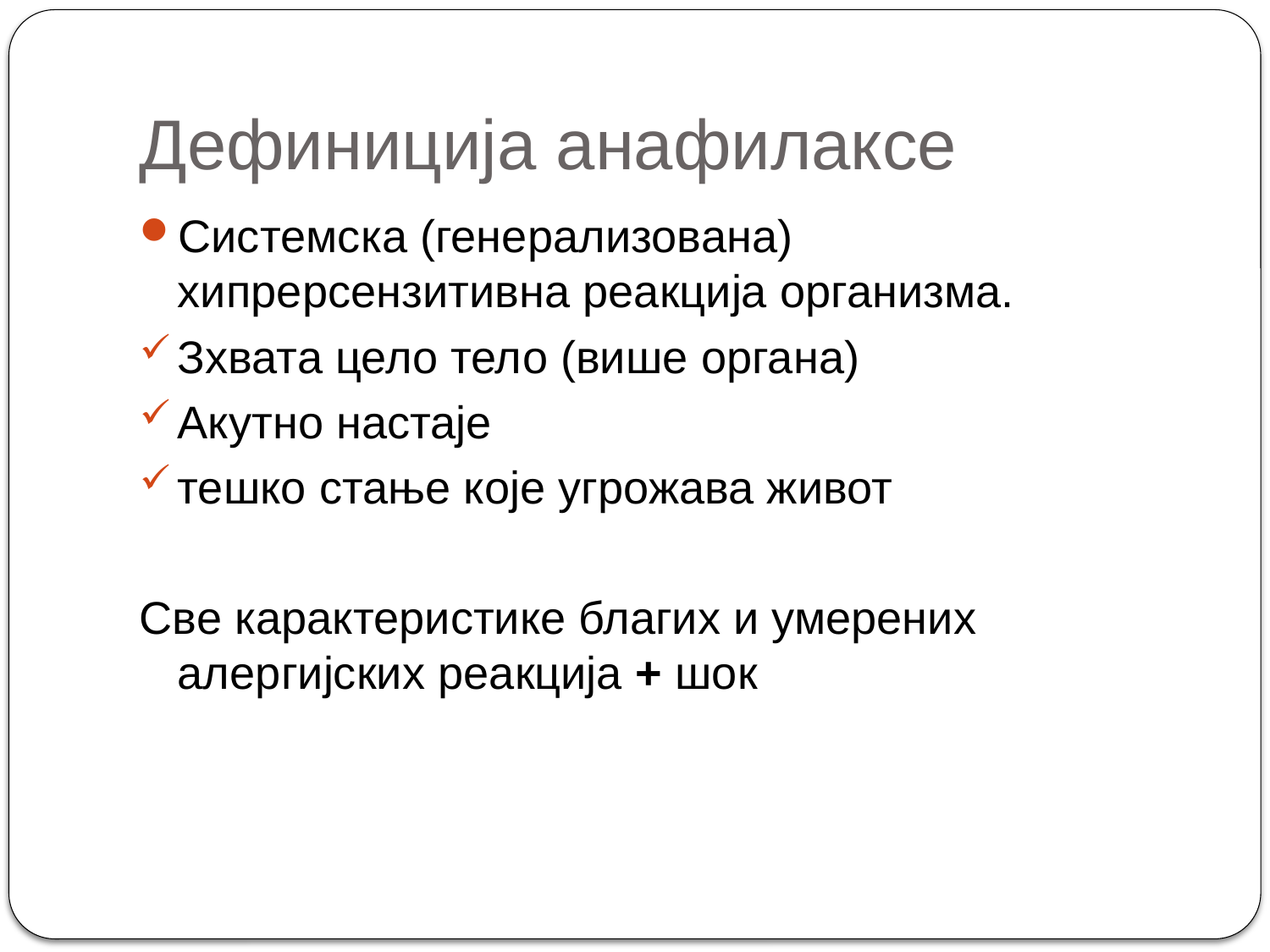

# Дефиниција анафилаксе
Системска (генерализована) хипрерсензитивна реакција организма.
Зхвата цело тело (више органа)
Акутно настаје
тешко стање које угрожава живот

Све карактеристике благих и умерених алергијских реакција + шок